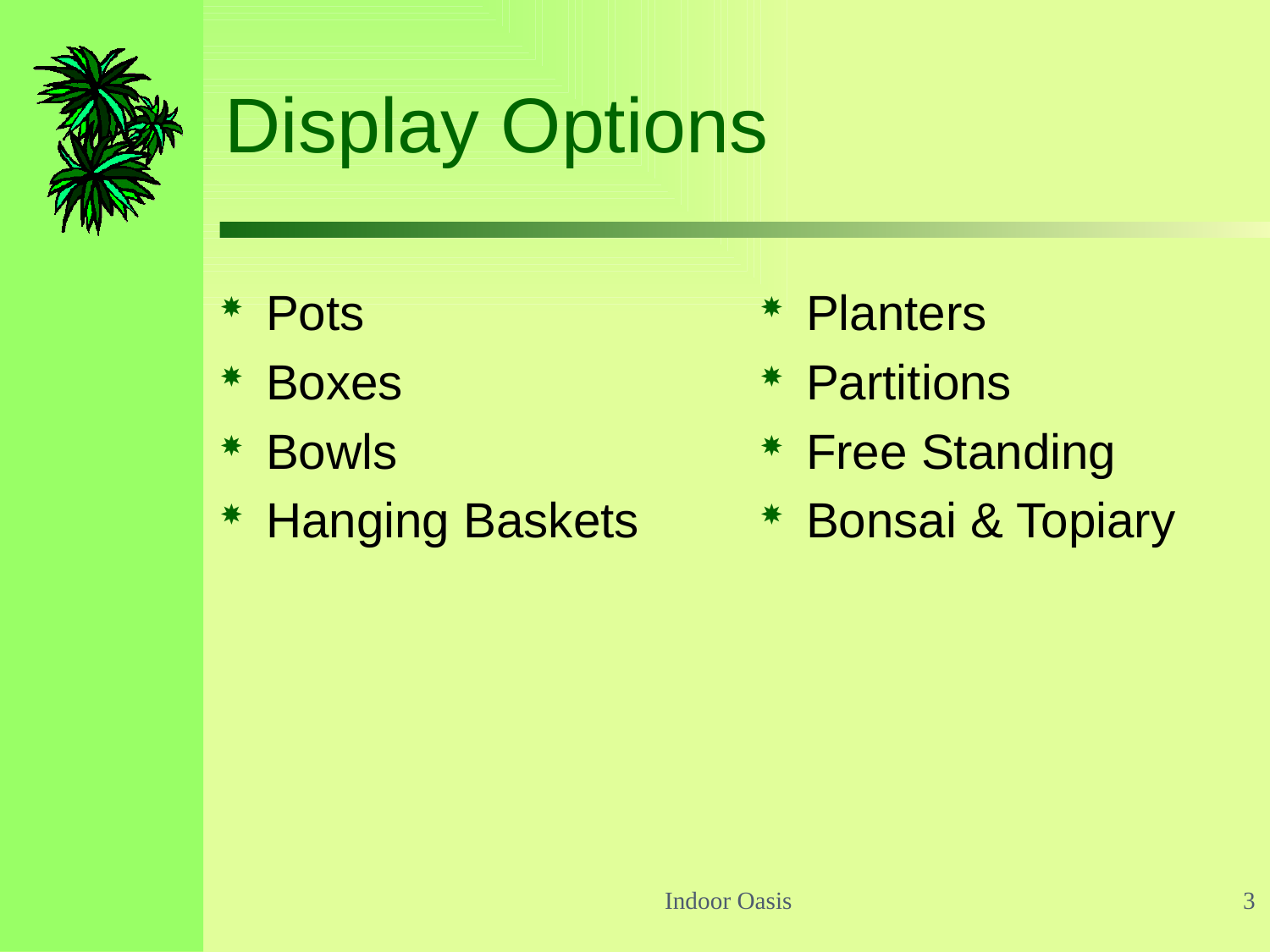

# Display Options
Pots
Boxes
Bowls
Hanging Baskets

Planters
Partitions
Free Standing
Bonsai & Topiary
Indoor Oasis
3